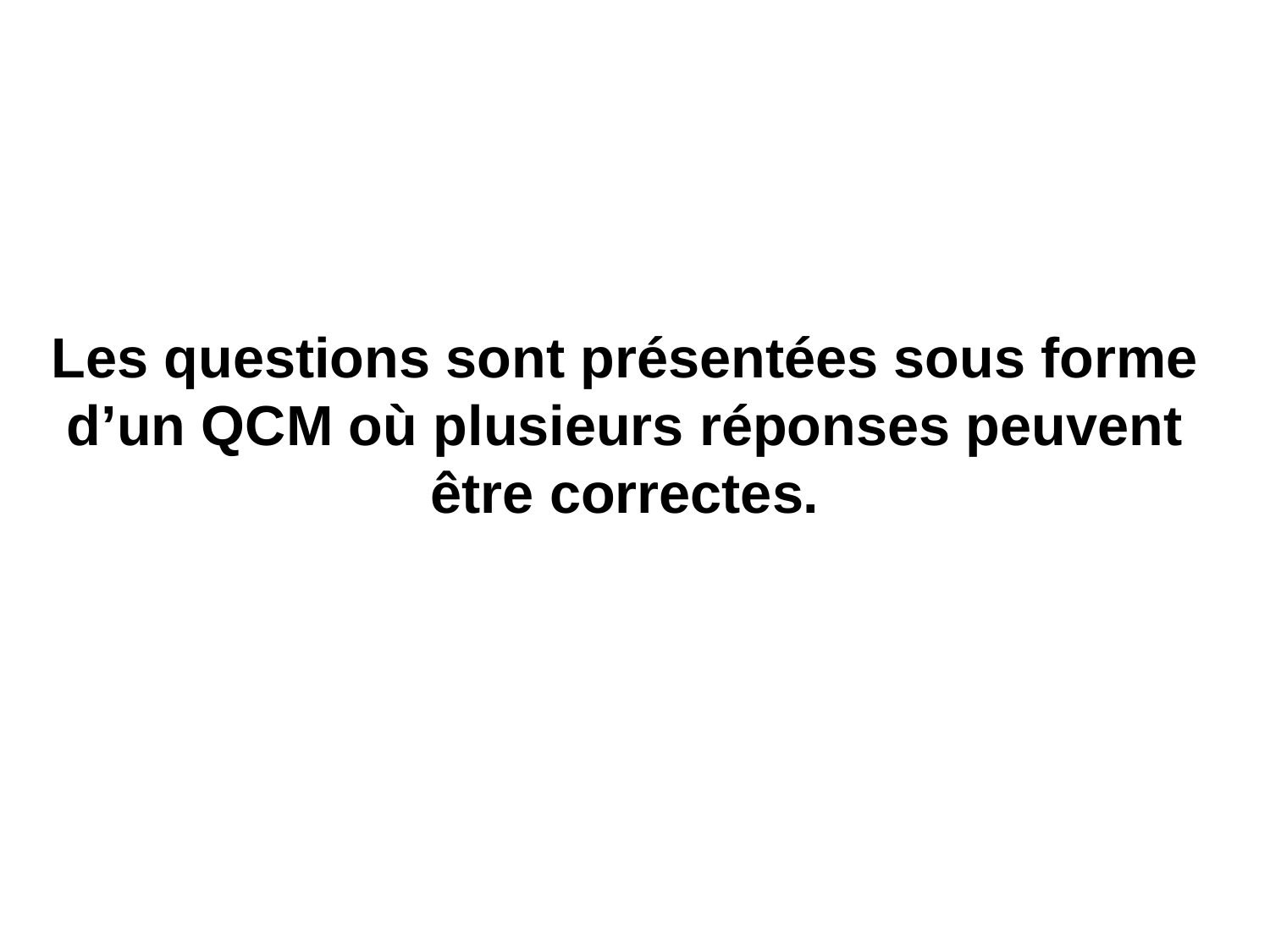

Les questions sont présentées sous forme d’un QCM où plusieurs réponses peuvent être correctes.